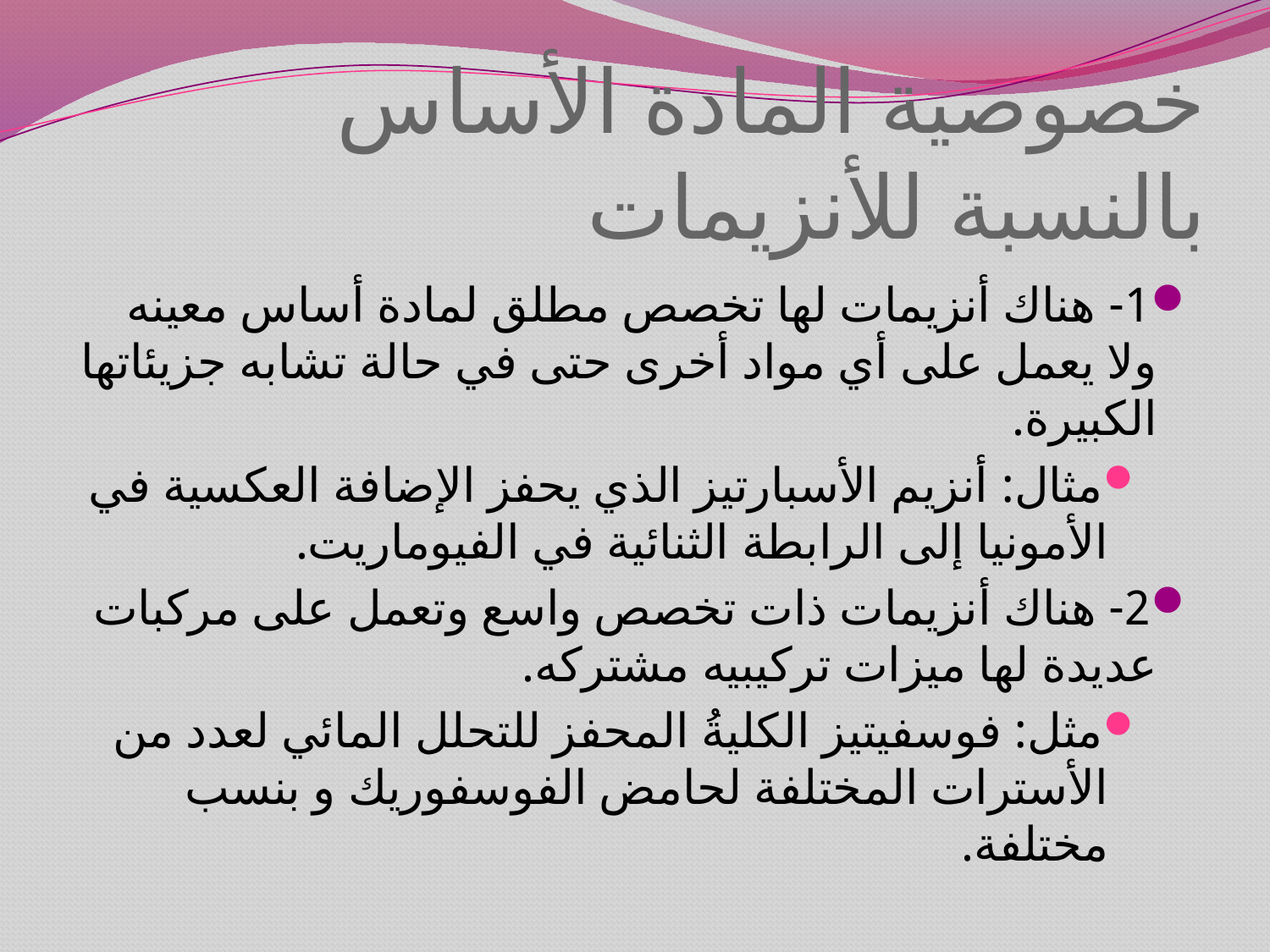

# خصوصية المادة الأساس بالنسبة للأنزيمات
1- هناك أنزيمات لها تخصص مطلق لمادة أساس معينه ولا يعمل على أي مواد أخرى حتى في حالة تشابه جزيئاتها الكبيرة.
مثال: أنزيم الأسبارتيز الذي يحفز الإضافة العكسية في الأمونيا إلى الرابطة الثنائية في الفيوماريت.
2- هناك أنزيمات ذات تخصص واسع وتعمل على مركبات عديدة لها ميزات تركيبيه مشتركه.
مثل: فوسفيتيز الكليةُ المحفز للتحلل المائي لعدد من الأسترات المختلفة لحامض الفوسفوريك و بنسب مختلفة.